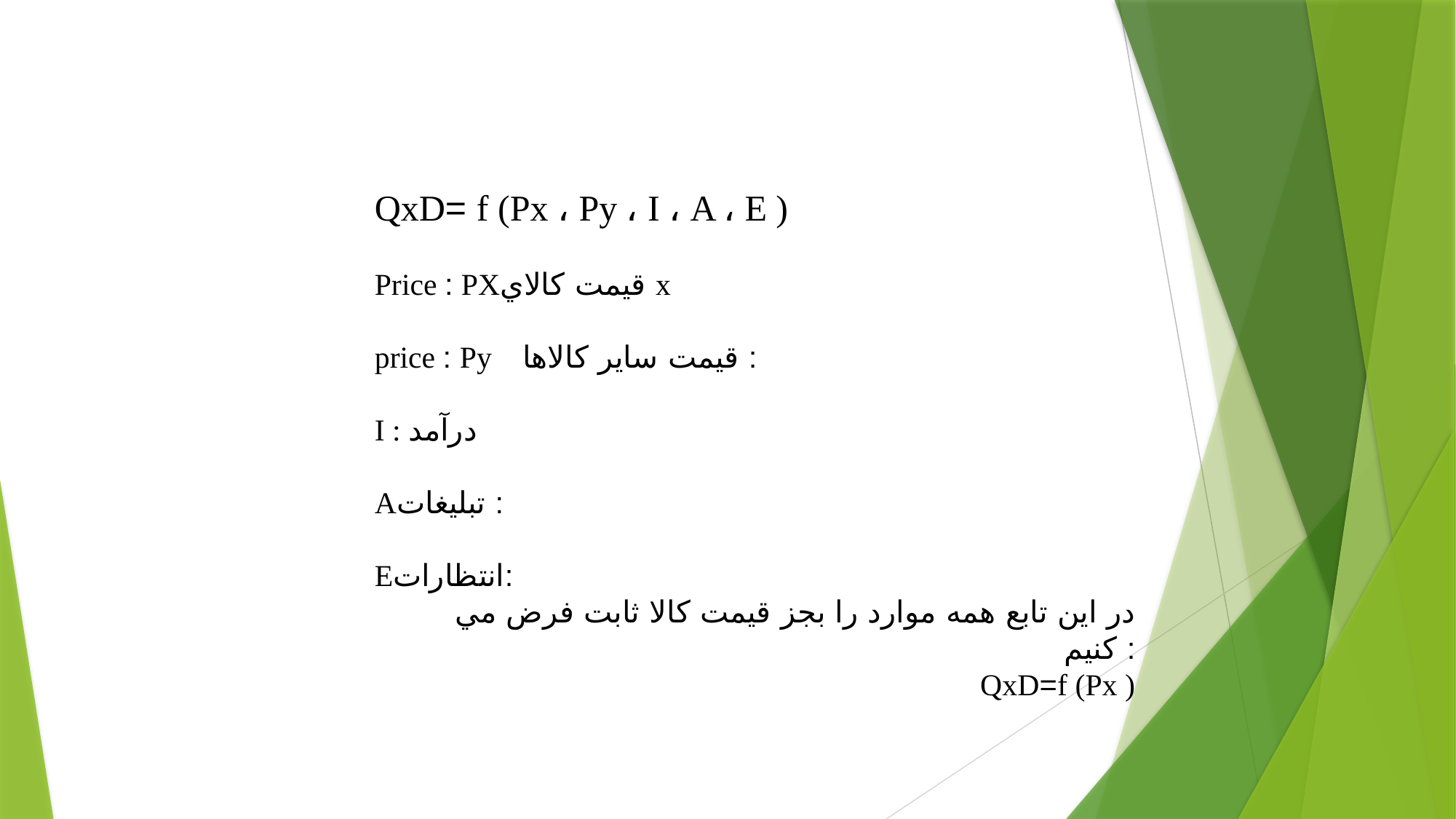

QxD= f (Px ، Py ، I ، A ، E )
Price : PXقيمت كالاي x
price : Py    قيمت ساير كالاها :

I : درآمد

Aتبليغات :

Eانتظارات:
در اين تابع همه موارد را بجز قيمت كالا ثابت فرض مي كنيم :
QxD=f (Px )